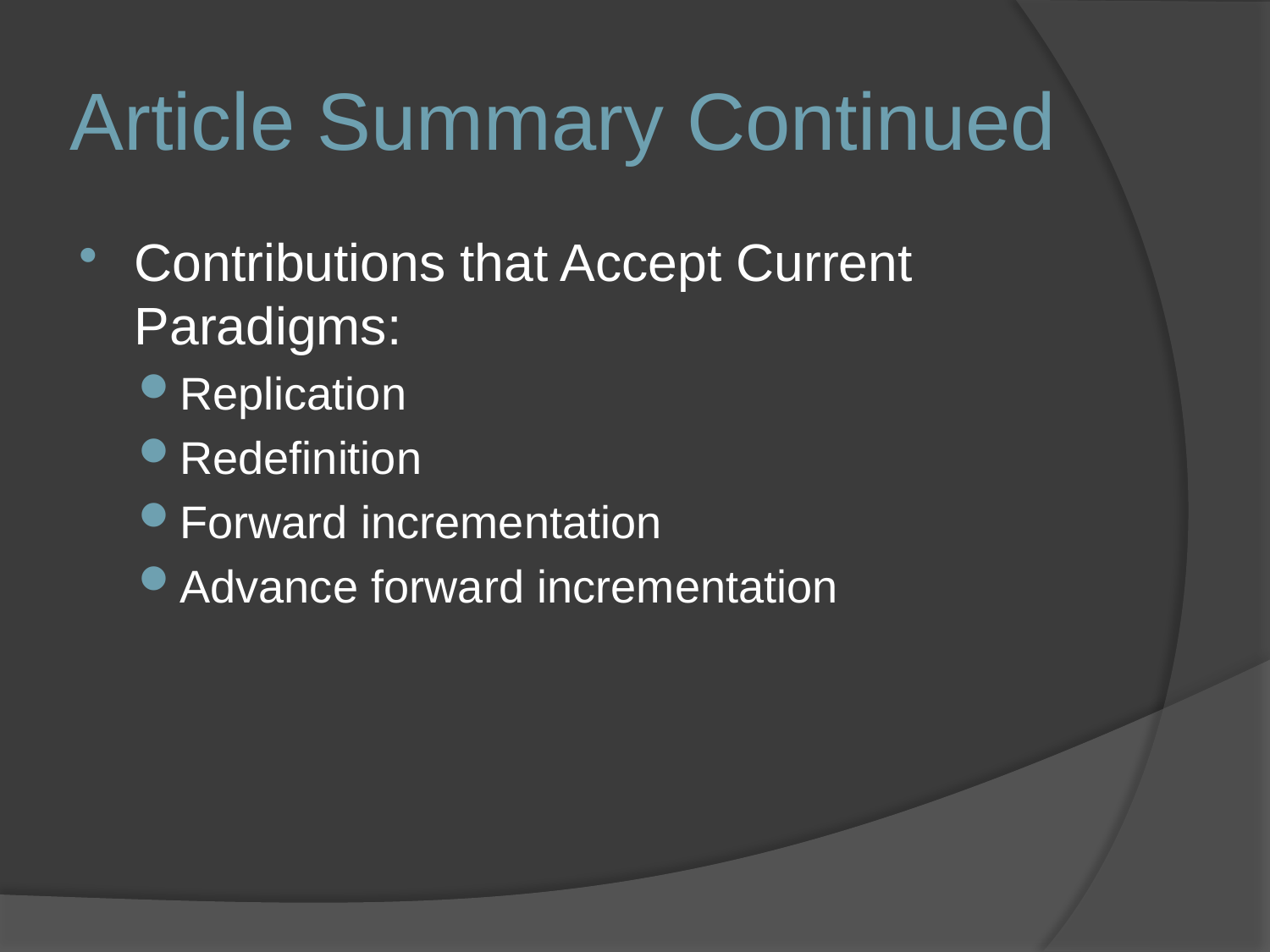

# Article Summary Continued
Contributions that Accept Current Paradigms:
Replication
Redefinition
Forward incrementation
Advance forward incrementation